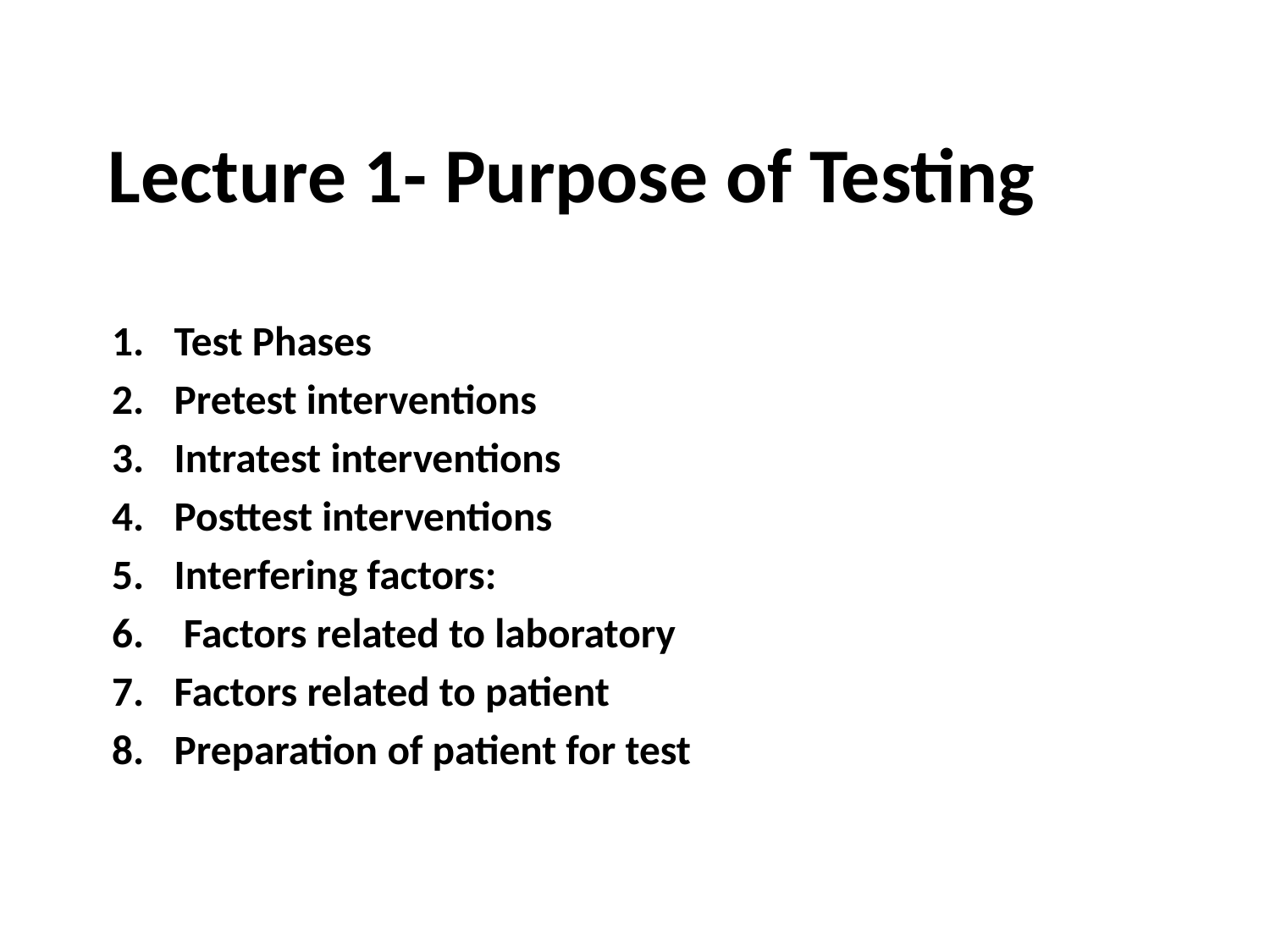

# Lecture 1- Purpose of Testing
Test Phases
Pretest interventions
Intratest interventions
Posttest interventions
Interfering factors:
 Factors related to laboratory
Factors related to patient
Preparation of patient for test